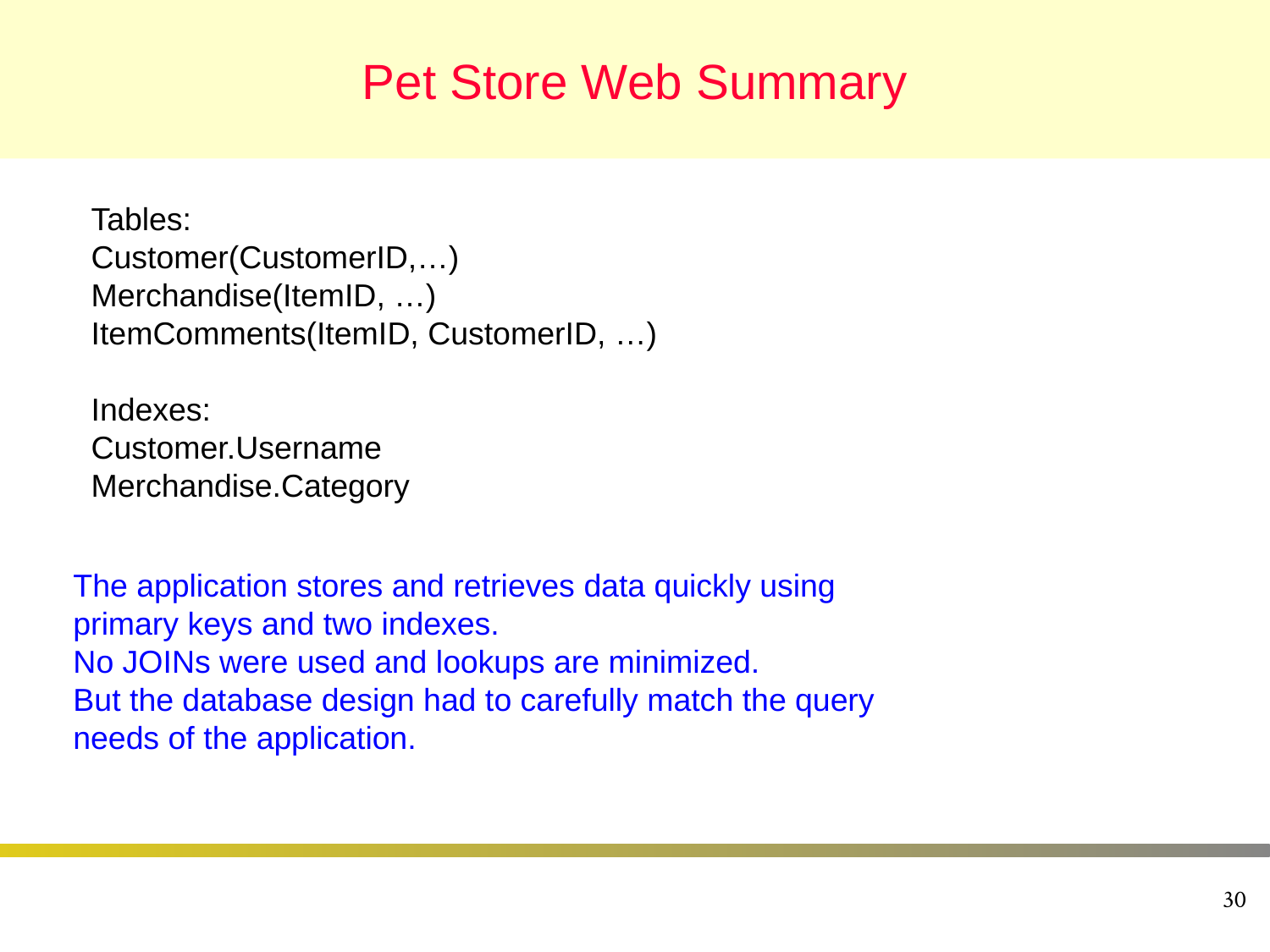

# Pet Store Web Summary
Tables:
Customer(CustomerID,…)
Merchandise(ItemID, …)
ItemComments(ItemID, CustomerID, …)

Indexes:
Customer.Username
Merchandise.Category
The application stores and retrieves data quickly using primary keys and two indexes.
No JOINs were used and lookups are minimized.
But the database design had to carefully match the query needs of the application.
30